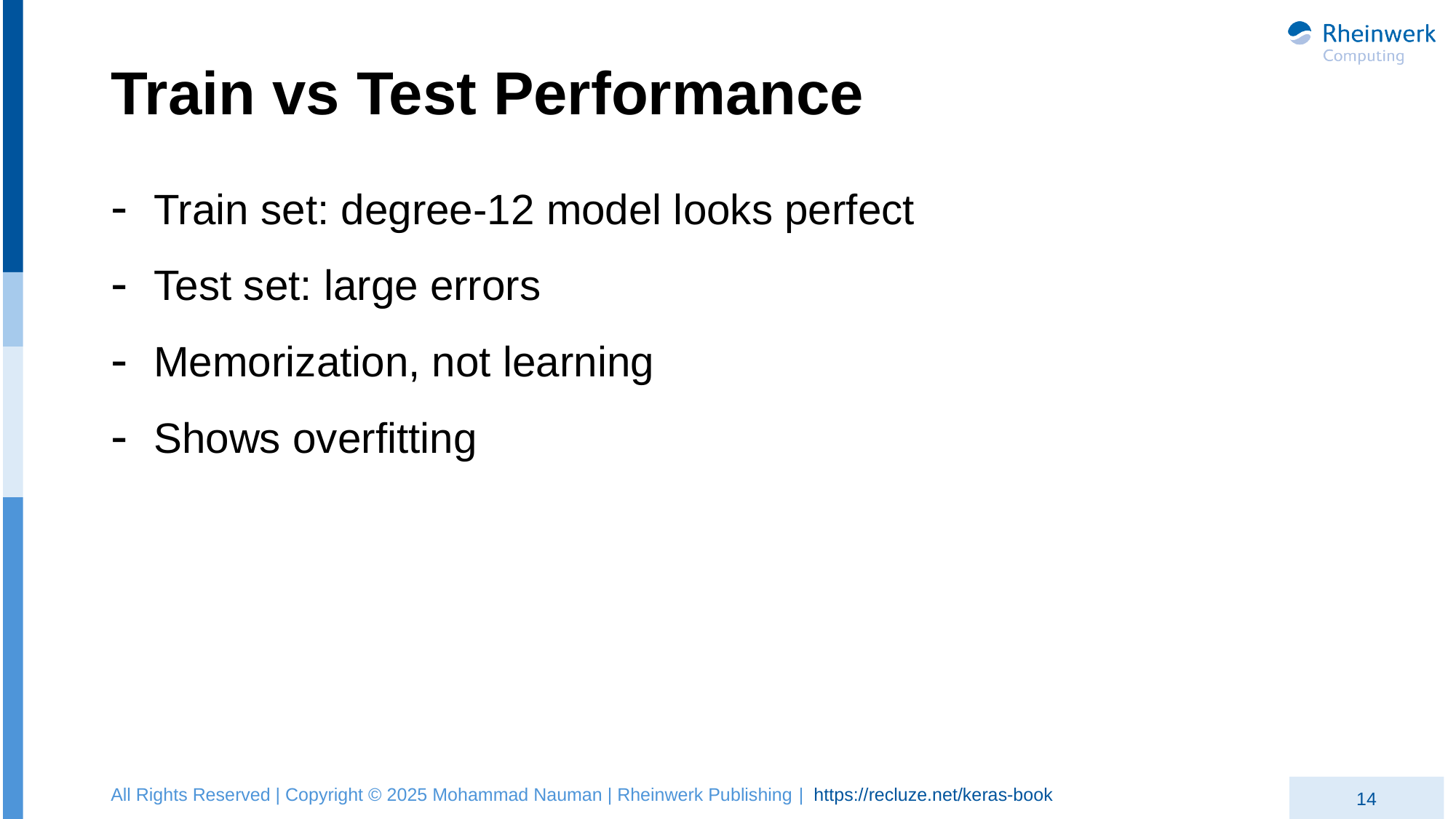

# Train vs Test Performance
Train set: degree-12 model looks perfect
Test set: large errors
Memorization, not learning
Shows overfitting